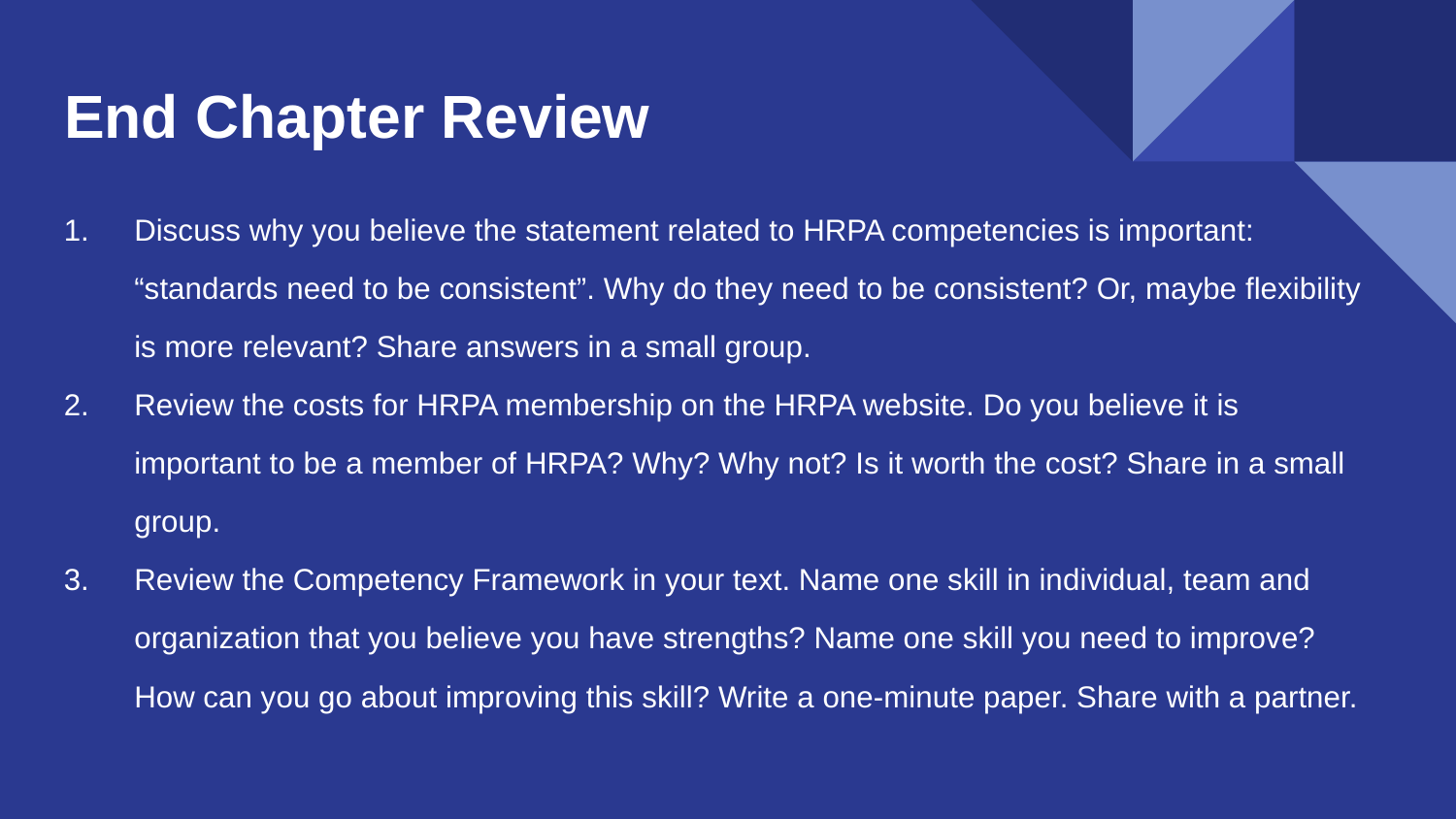

# End Chapter Review
Discuss why you believe the statement related to HRPA competencies is important: “standards need to be consistent”. Why do they need to be consistent? Or, maybe flexibility is more relevant? Share answers in a small group.
Review the costs for HRPA membership on the HRPA website. Do you believe it is important to be a member of HRPA? Why? Why not? Is it worth the cost? Share in a small group.
Review the Competency Framework in your text. Name one skill in individual, team and organization that you believe you have strengths? Name one skill you need to improve? How can you go about improving this skill? Write a one-minute paper. Share with a partner.